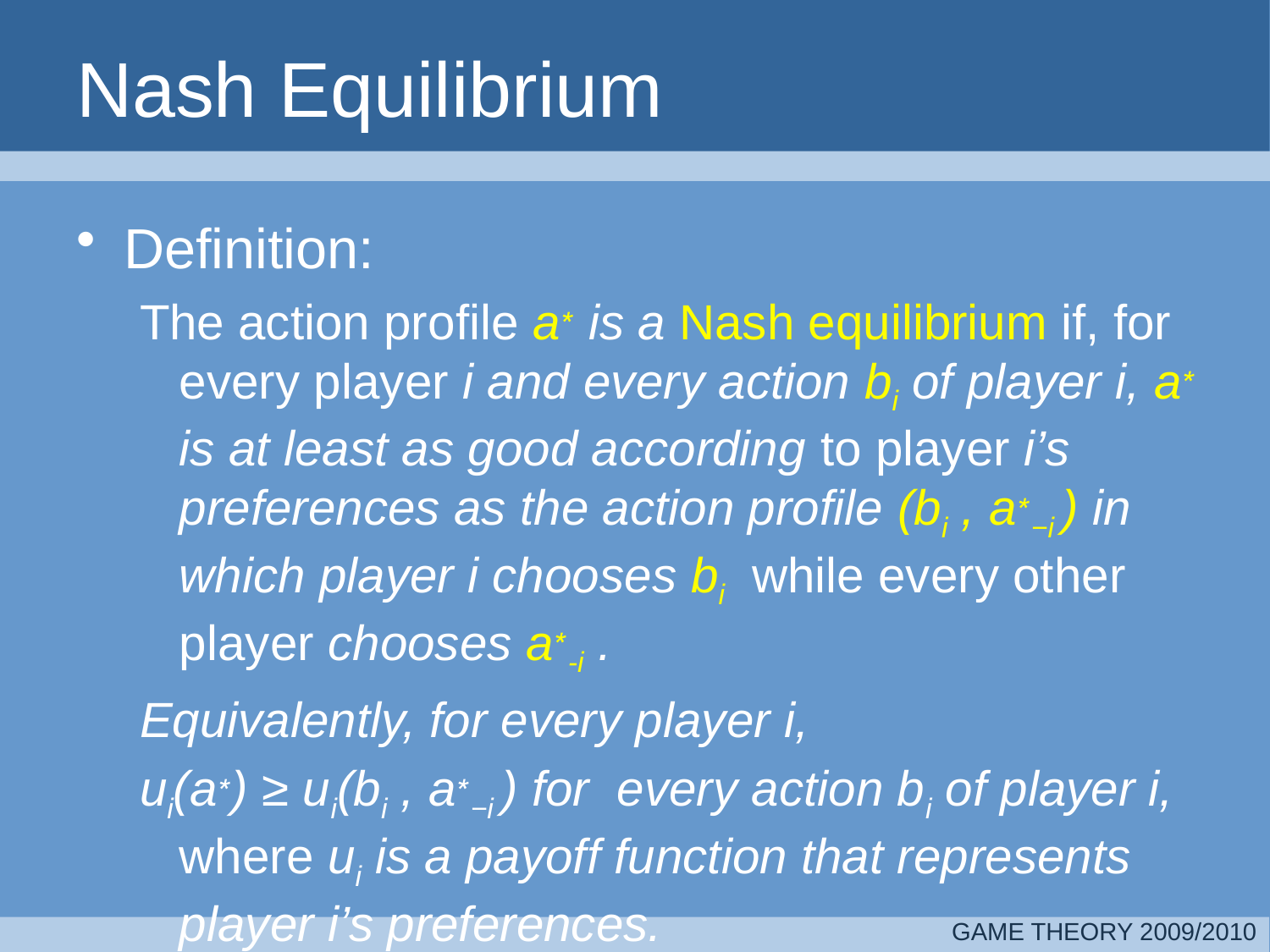

# Nash Equilibrium
Definition:
The action profile a∗ is a Nash equilibrium if, for every player i and every action bi of player i, a∗ is at least as good according to player i’s preferences as the action profile (bi , a∗−i ) in which player i chooses bi  while every other player chooses a∗-i .
Equivalently, for every player i,
ui(a∗) ≥ ui(bi , a∗−i ) for  every action bi of player i, where ui is a payoff function that represents player i’s preferences.

GAME THEORY 2009/2010